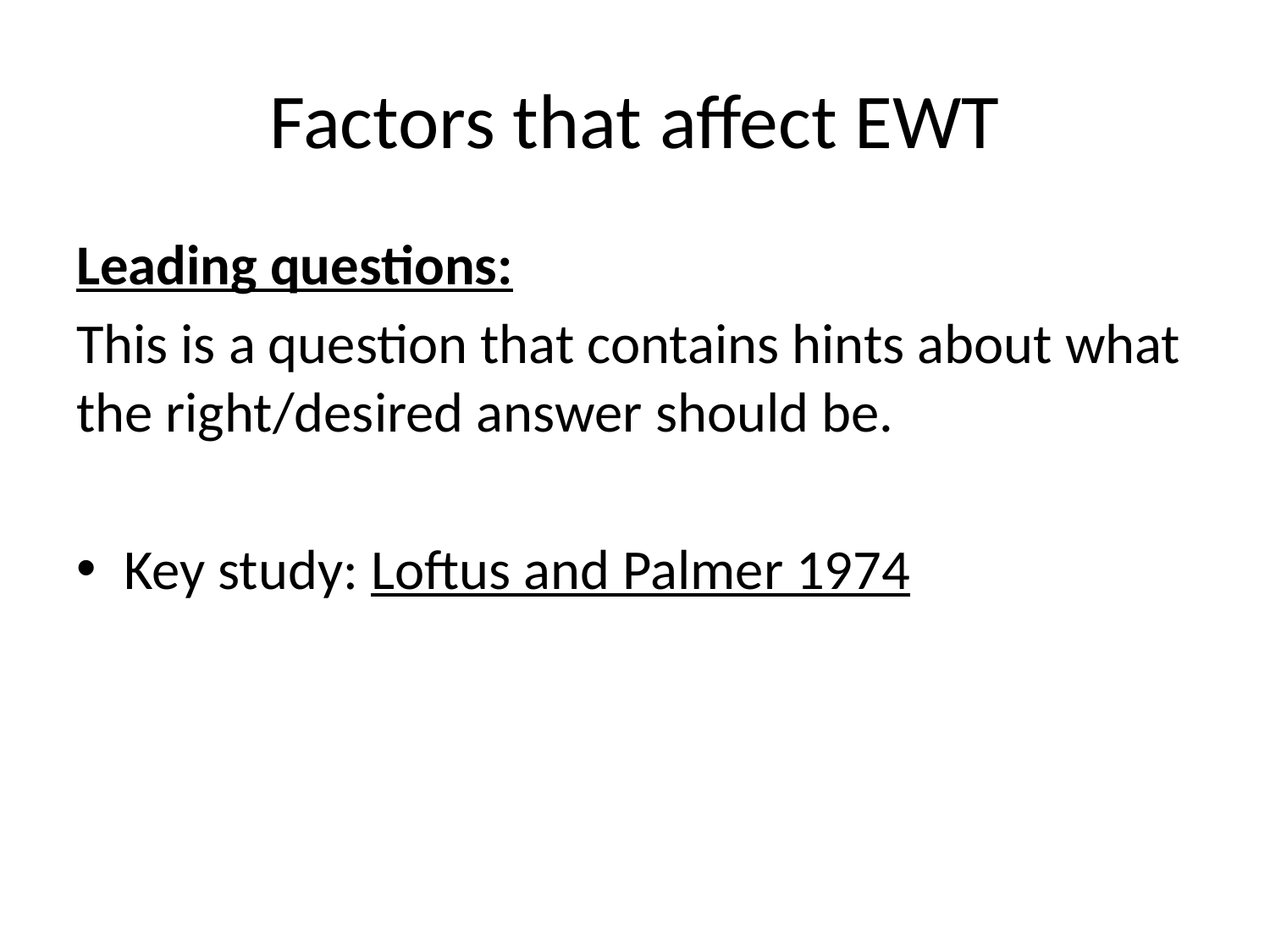

# Factors that affect EWT
Leading questions:
This is a question that contains hints about what the right/desired answer should be.

Key study: Loftus and Palmer 1974